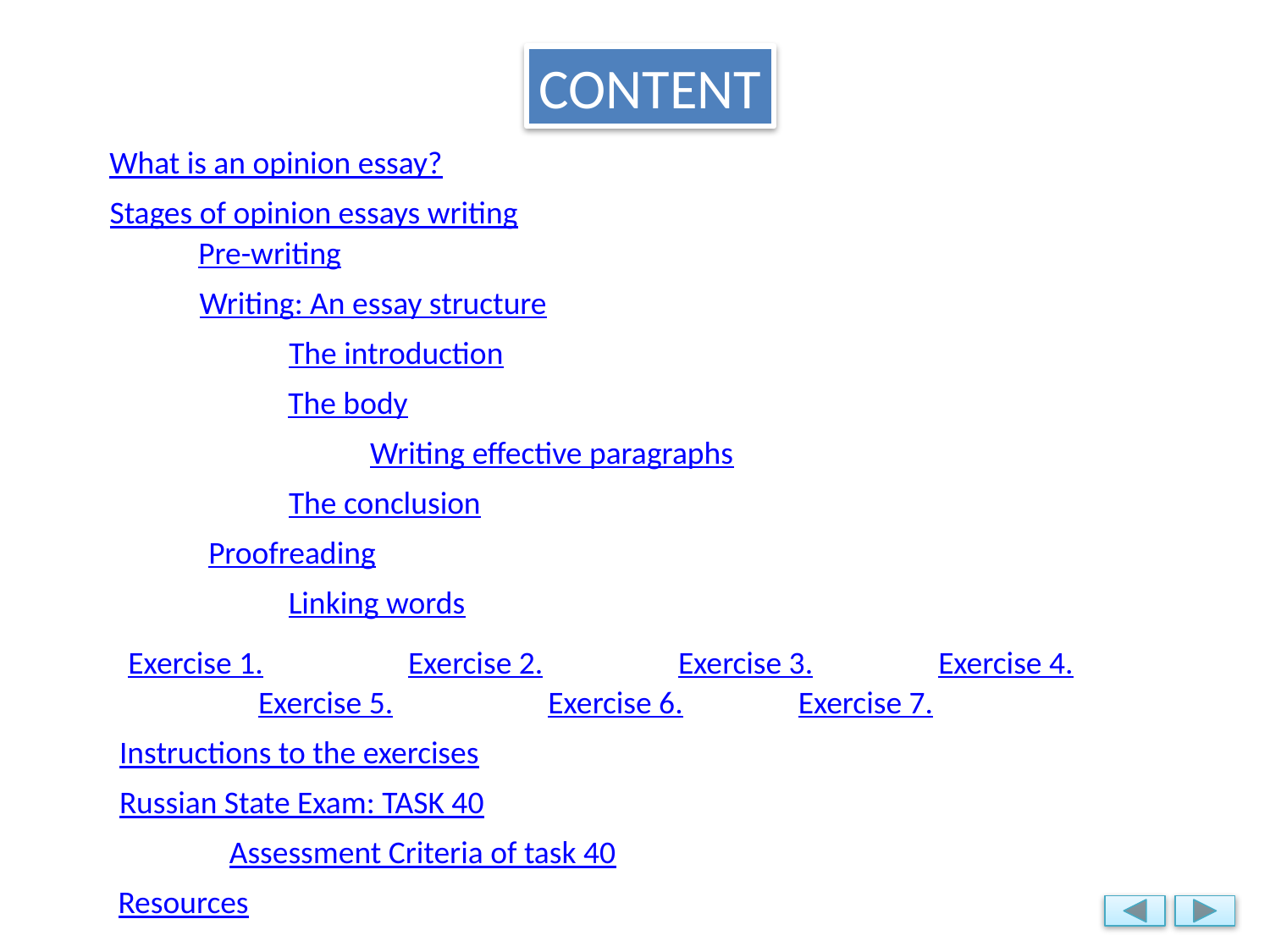

CONTENT
What is an opinion essay?
Stages of opinion essays writing
Pre-writing
Writing: An essay structure
The introduction
The body
Writing effective paragraphs
The conclusion
Proofreading
Linking words
Exercise 1.
Exercise 2.
Exercise 3.
Exercise 4.
Exercise 5.
Exercise 6.
Exercise 7.
Instructions to the exercises
Russian State Exam: TASK 40
Assessment Criteria of task 40
Resources